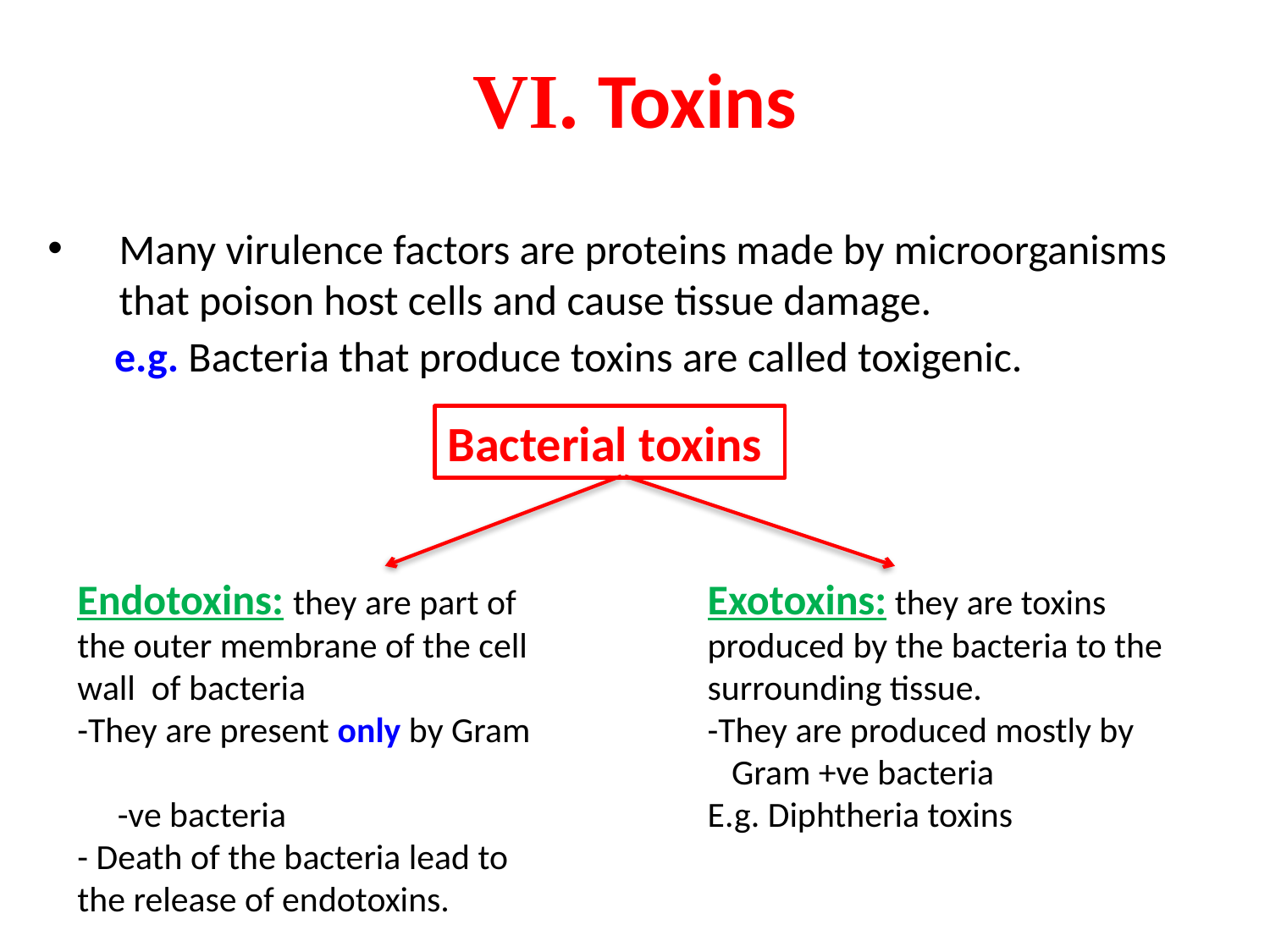

# VI. Toxins
Many virulence factors are proteins made by microorganisms that poison host cells and cause tissue damage.
       e.g. Bacteria that produce toxins are called toxigenic.

Bacterial toxins
Endotoxins: they are part of the outer membrane of the cell wall  of bacteria
-They are present only by Gram
     -ve bacteria
- Death of the bacteria lead to the release of endotoxins.
Exotoxins: they are toxins produced by the bacteria to the surrounding tissue.
-They are produced mostly by
   Gram +ve bacteria
E.g. Diphtheria toxins